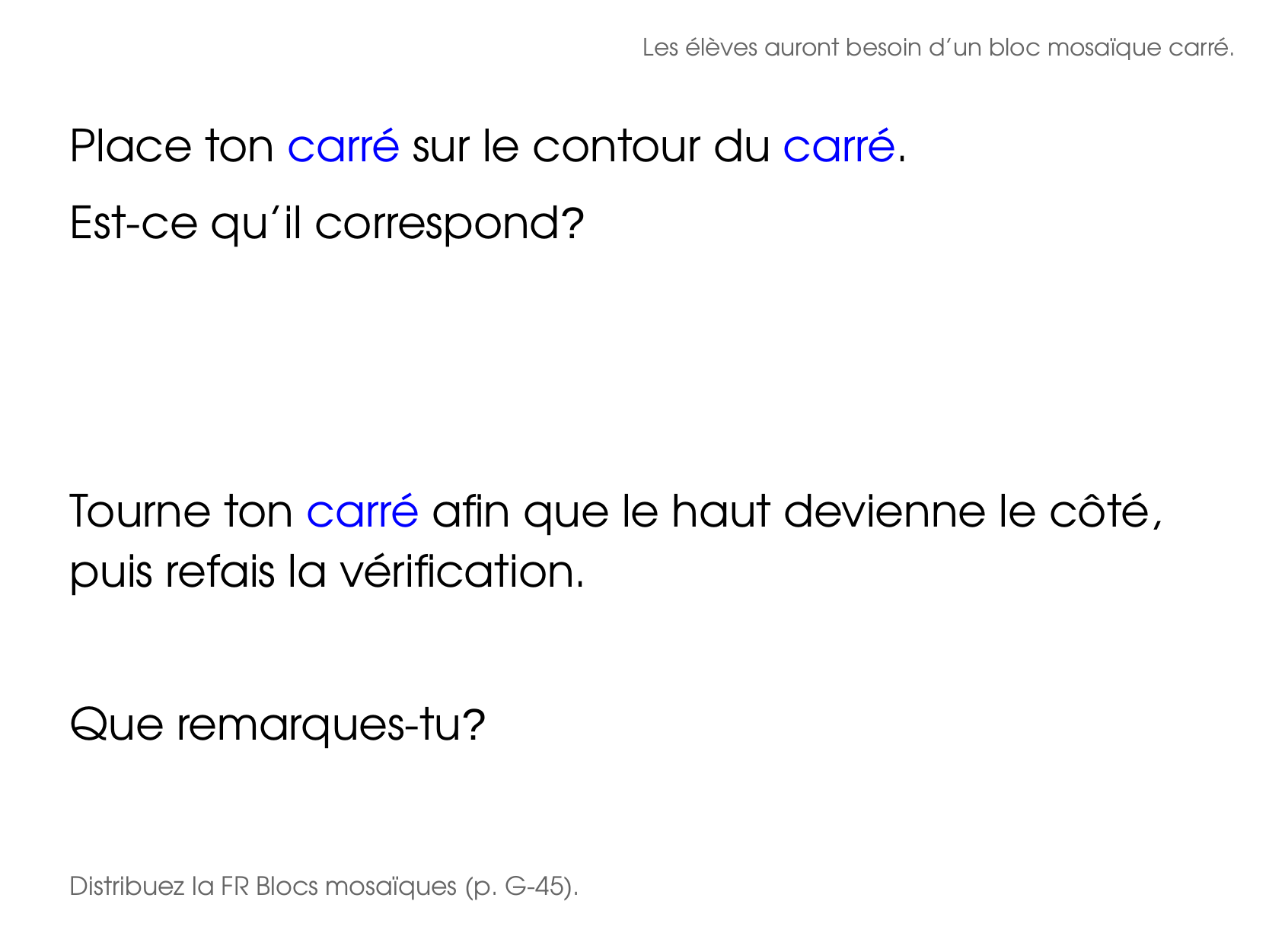

Les élèves auront besoin d’un bloc mosaïque carré.
Place ton carré sur le contour du carré.
Est-ce qu’il correspond?
Tourne ton carré afin que le haut devienne le côté,
puis refais la vérification.

Que remarques-tu?
Distribuez la FR Blocs mosaïques (p. G-45).